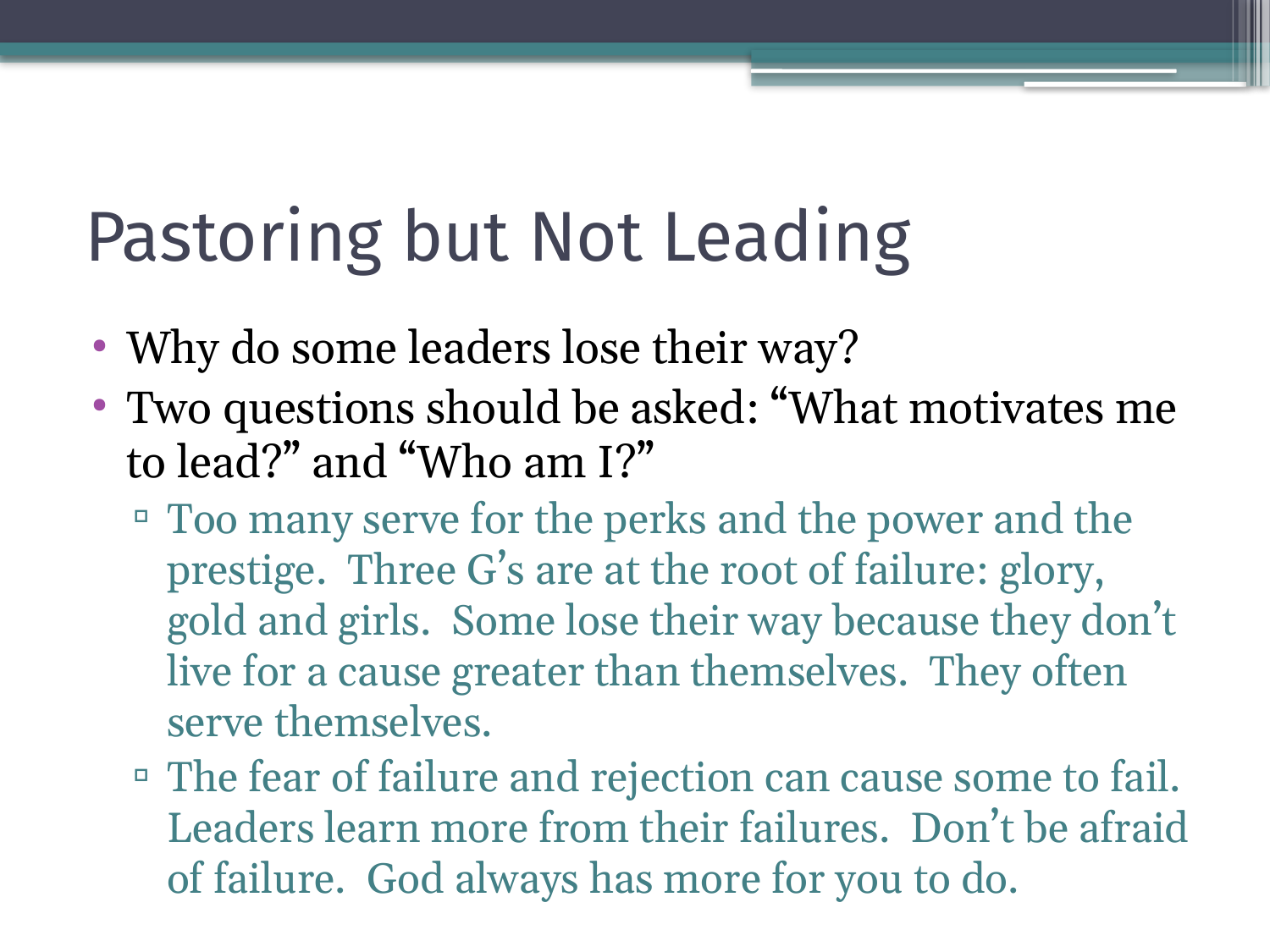

# Pastoring but Not Leading
Why do some leaders lose their way?
Two questions should be asked: “What motivates me to lead?” and “Who am I?”
Too many serve for the perks and the power and the prestige.  Three G’s are at the root of failure: glory, gold and girls.  Some lose their way because they don’t live for a cause greater than themselves.  They often serve themselves.
The fear of failure and rejection can cause some to fail.  Leaders learn more from their failures.  Don’t be afraid of failure.  God always has more for you to do.